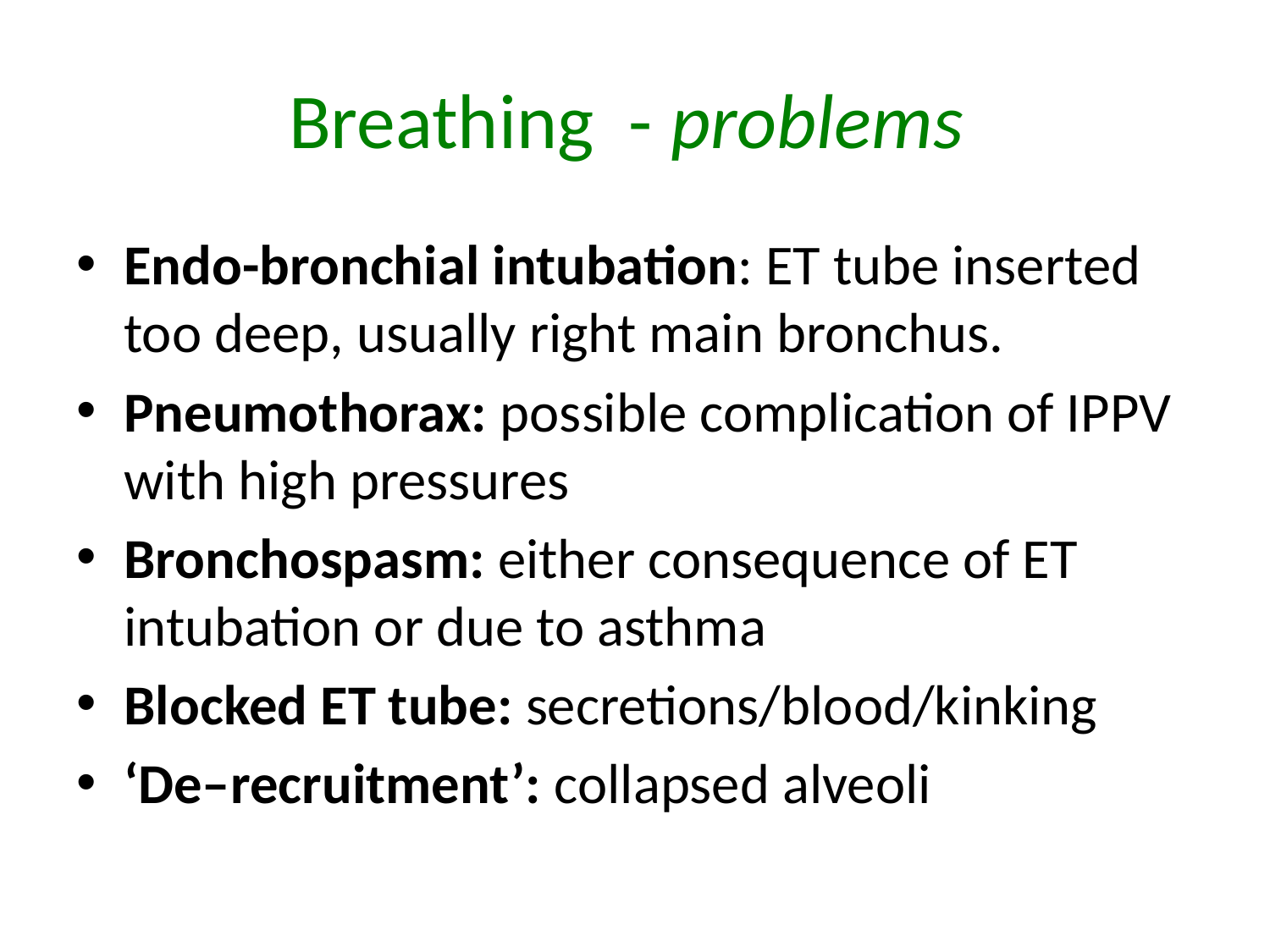

# Breathing  - problems
Endo-bronchial intubation: ET tube inserted too deep, usually right main bronchus.
Pneumothorax: possible complication of IPPV with high pressures
Bronchospasm: either consequence of ET intubation or due to asthma
Blocked ET tube: secretions/blood/kinking
‘De–recruitment’: collapsed alveoli